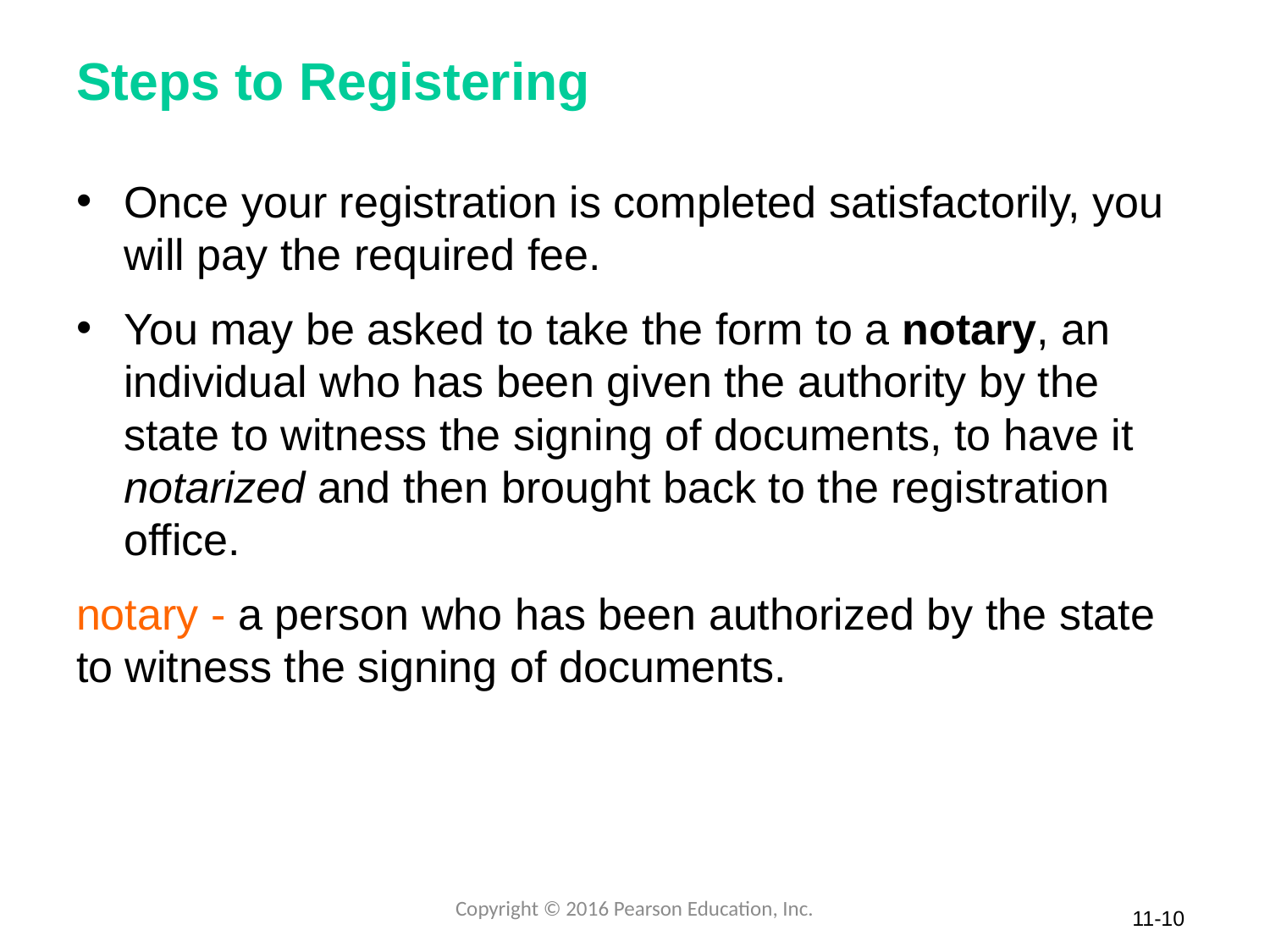

# Steps to Registering

Once your registration is completed satisfactorily, you will pay the required fee.

You may be asked to take the form to a notary, an individual who has been given the authority by the state to witness the signing of documents, to have it notarized and then brought back to the registration office.

notary - a person who has been authorized by the state to witness the signing of documents.

Copyright © 2016 Pearson Education, Inc.